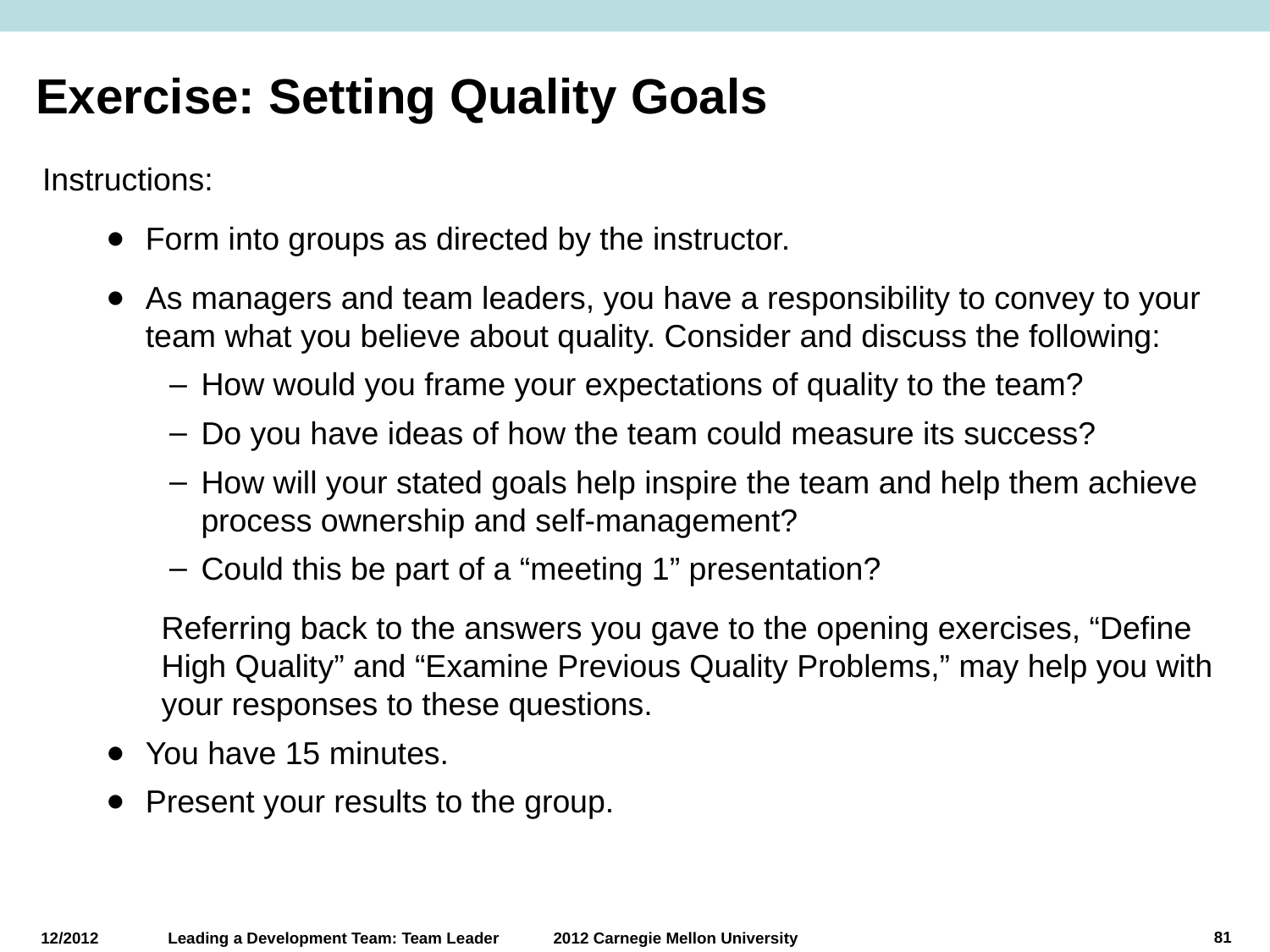

# Exercise: Setting Quality Goals
Instructions:
Form into groups as directed by the instructor.
As managers and team leaders, you have a responsibility to convey to your team what you believe about quality. Consider and discuss the following:
How would you frame your expectations of quality to the team?
Do you have ideas of how the team could measure its success?
How will your stated goals help inspire the team and help them achieve process ownership and self-management?
Could this be part of a “meeting 1” presentation?
Referring back to the answers you gave to the opening exercises, “Define High Quality” and “Examine Previous Quality Problems,” may help you with your responses to these questions.
You have 15 minutes.
Present your results to the group.